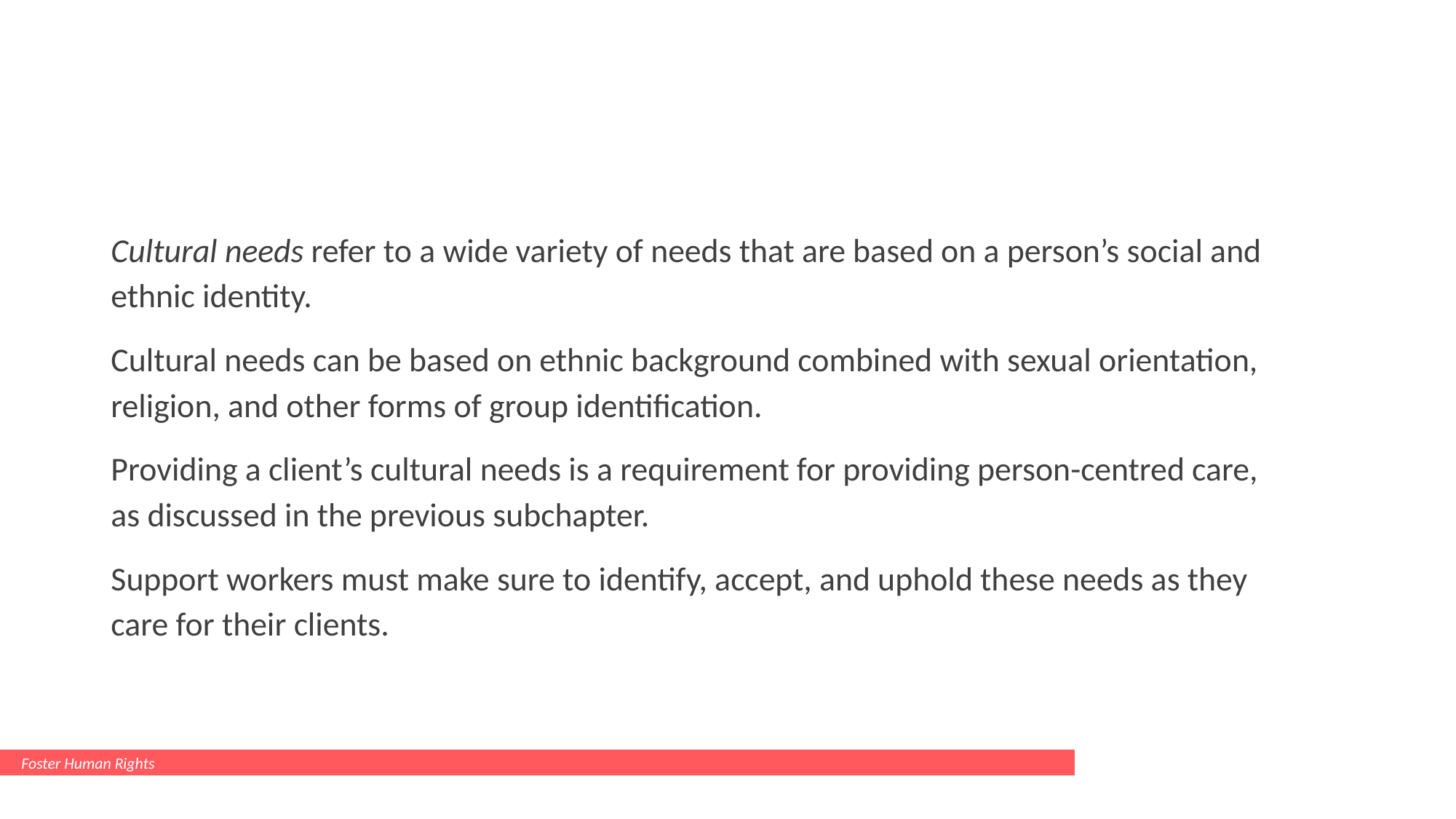

#
Cultural needs refer to a wide variety of needs that are based on a person’s social and ethnic identity.
Cultural needs can be based on ethnic background combined with sexual orientation, religion, and other forms of group identification.
Providing a client’s cultural needs is a requirement for providing person-centred care, as discussed in the previous subchapter.
Support workers must make sure to identify, accept, and uphold these needs as they care for their clients.
Foster Human Rights